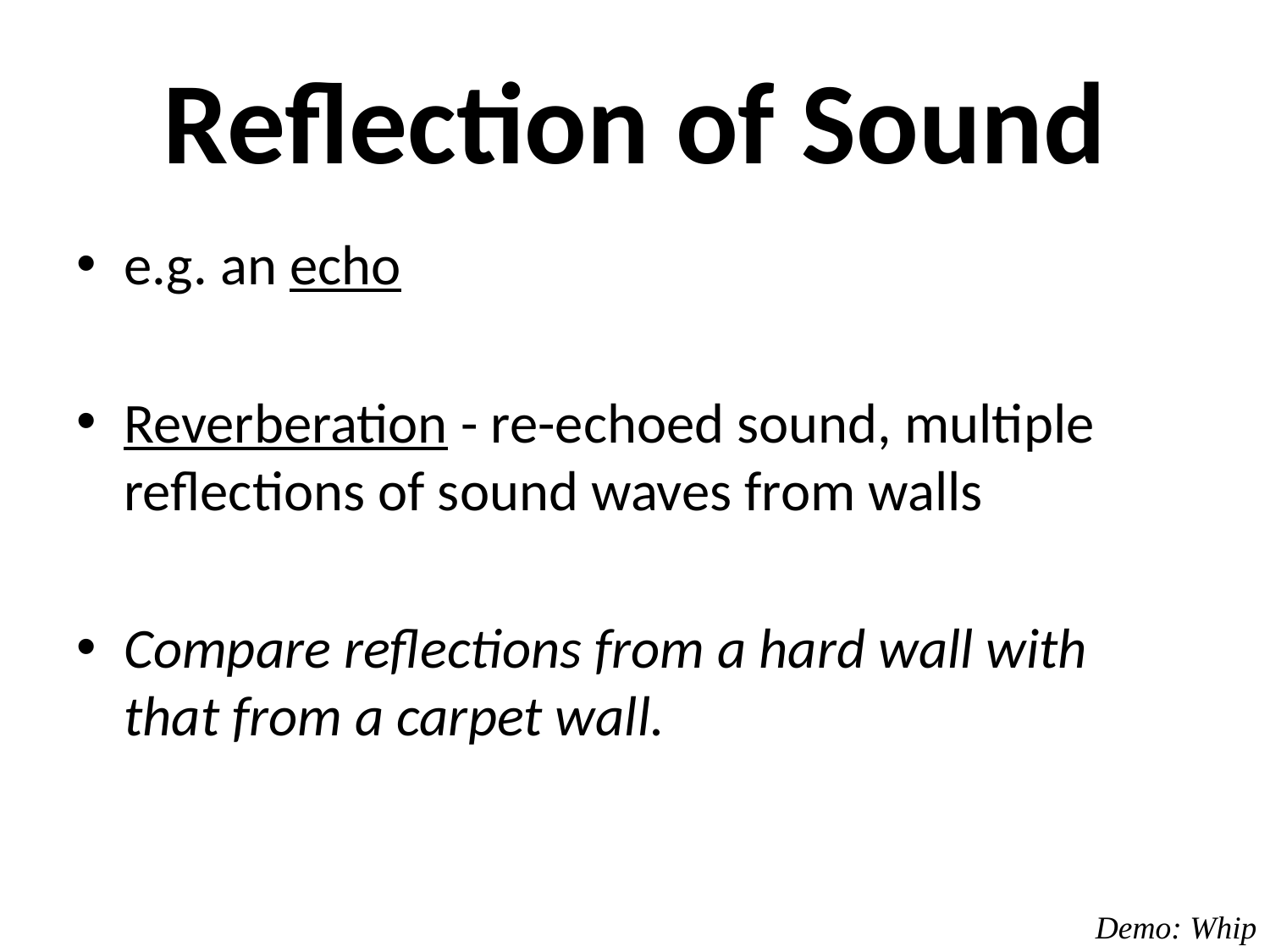

# Reflection of Sound
e.g. an echo

Reverberation - re-echoed sound, multiple reflections of sound waves from walls

Compare reflections from a hard wall with that from a carpet wall.
Demo: Whip